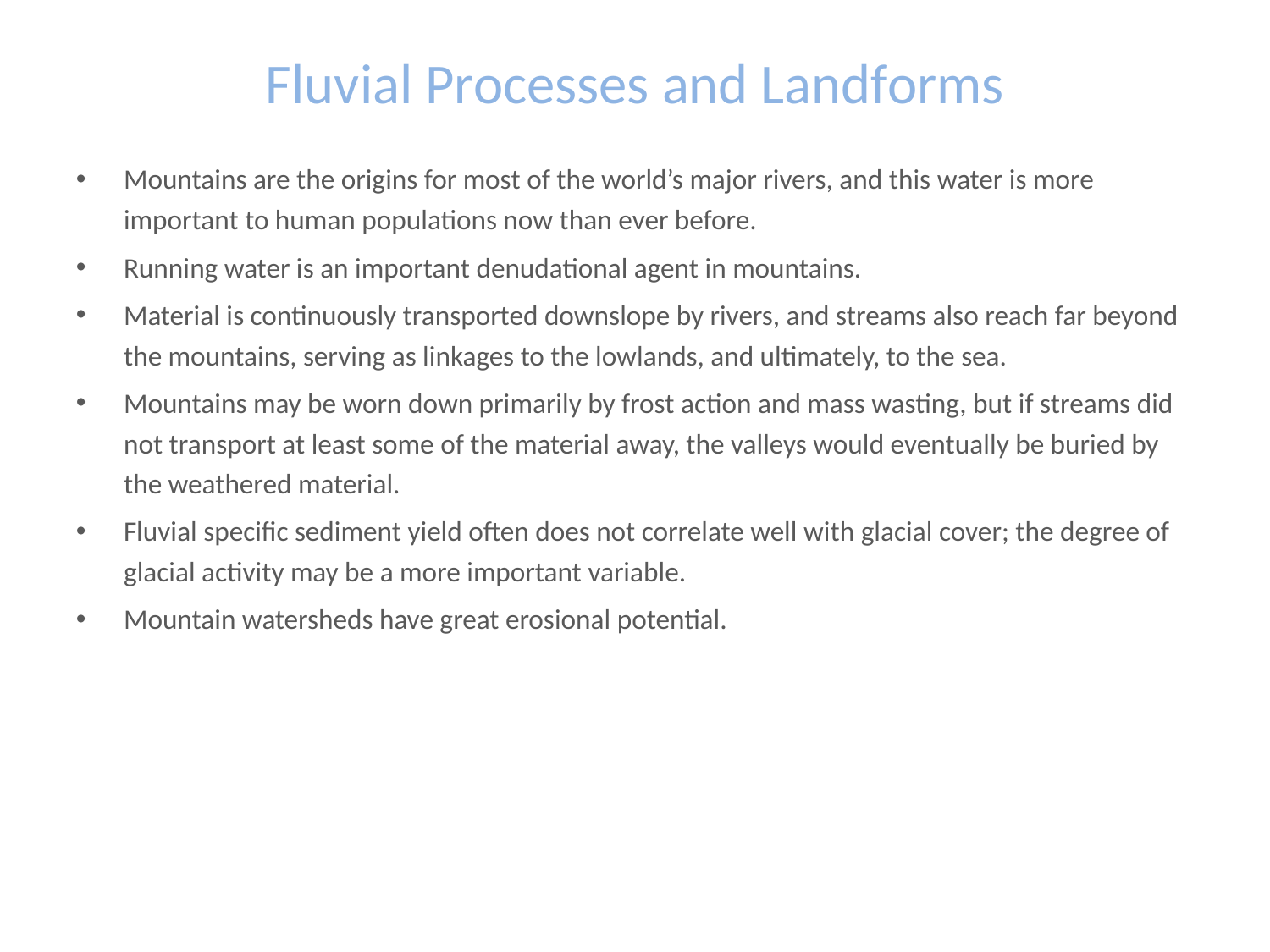

# Fluvial Processes and Landforms
Mountains are the origins for most of the world’s major rivers, and this water is more important to human populations now than ever before.
Running water is an important denudational agent in mountains.
Material is continuously transported downslope by rivers, and streams also reach far beyond the mountains, serving as linkages to the lowlands, and ultimately, to the sea.
Mountains may be worn down primarily by frost action and mass wasting, but if streams did not transport at least some of the material away, the valleys would eventually be buried by the weathered material.
Fluvial specific sediment yield often does not correlate well with glacial cover; the degree of glacial activity may be a more important variable.
Mountain watersheds have great erosional potential.